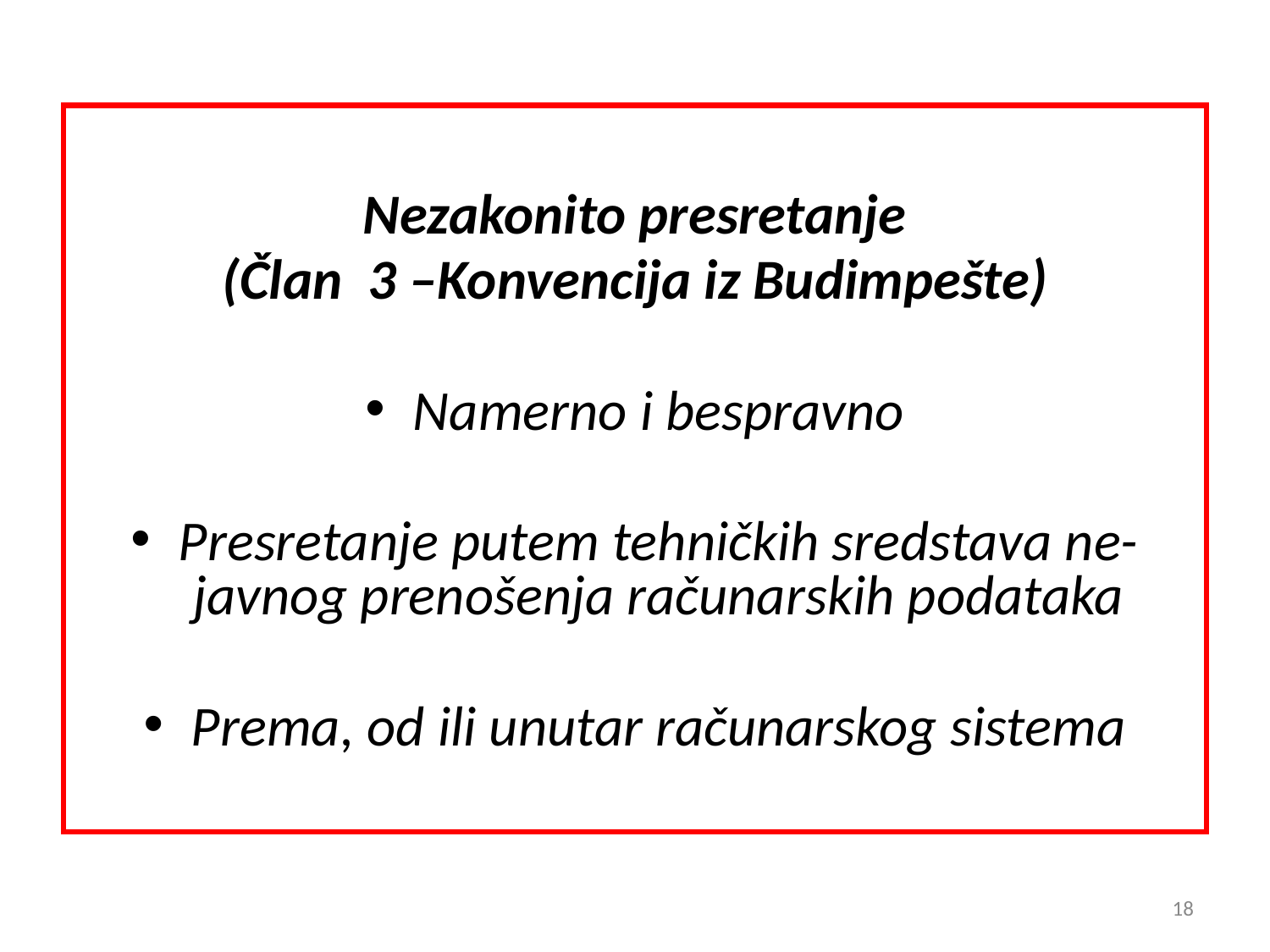

Nezakonito presretanje
(Član  3 –Konvencija iz Budimpešte)

Namerno i bespravno

Presretanje putem tehničkih sredstava ne-javnog prenošenja računarskih podataka

Prema, od ili unutar računarskog sistema

18